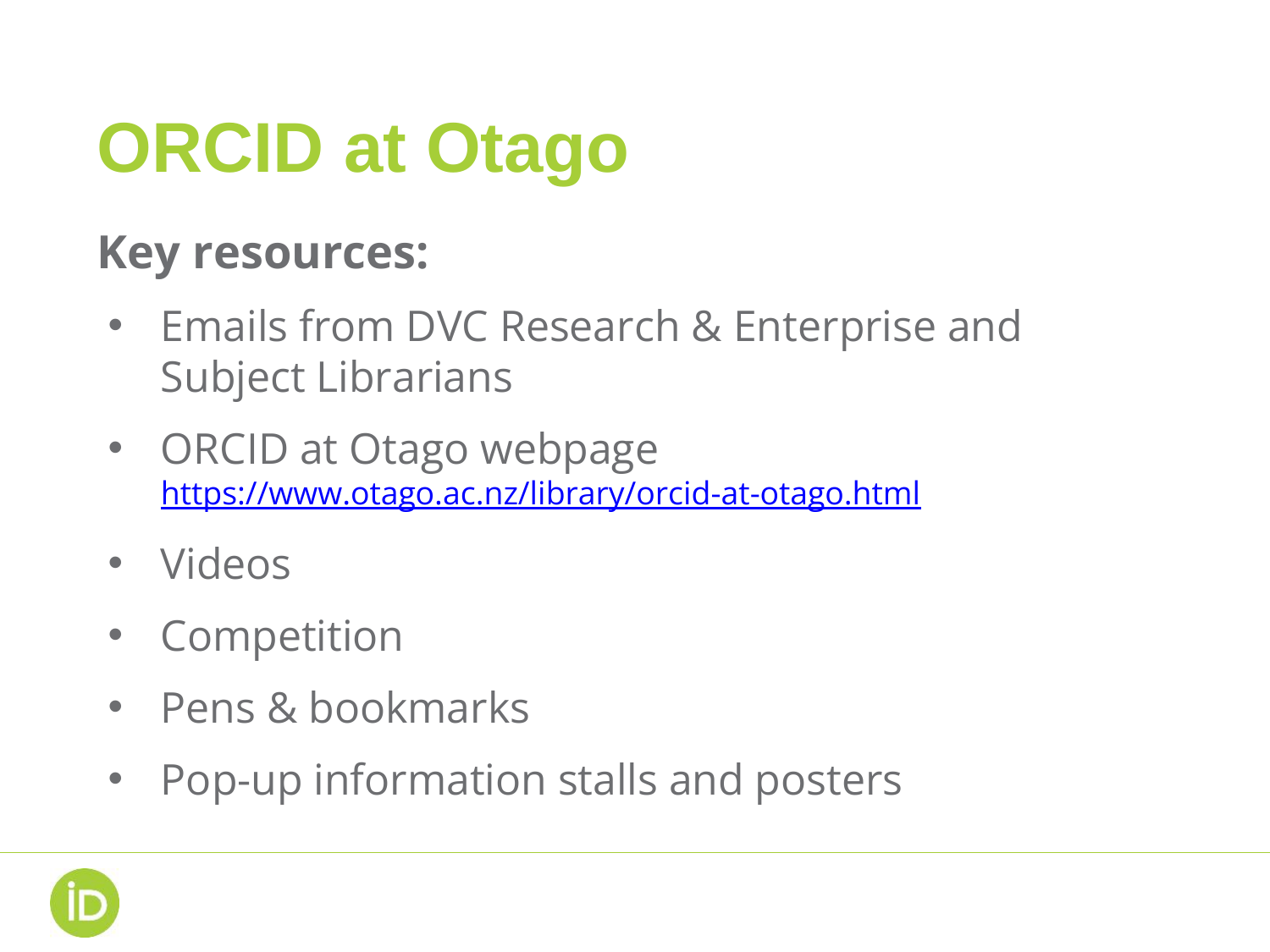

# ORCID at Otago
Key resources:
Emails from DVC Research & Enterprise and Subject Librarians
ORCID at Otago webpage https://www.otago.ac.nz/library/orcid-at-otago.html
Videos
Competition
Pens & bookmarks
Pop-up information stalls and posters